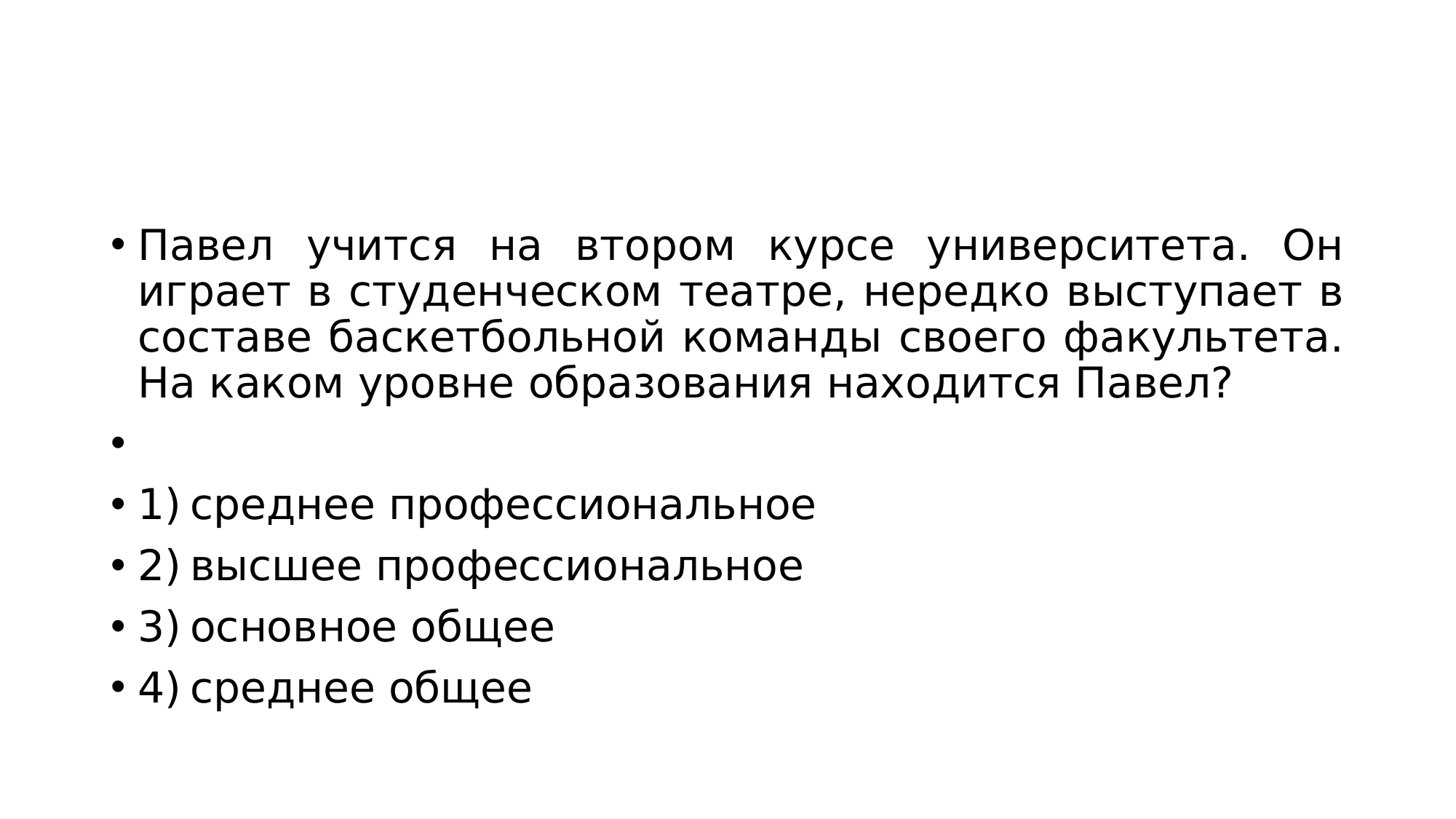

#
Павел учится на втором курсе университета. Он играет в студенческом театре, нередко выступает в составе баскетбольной команды своего факультета. На каком уровне образования находится Павел?

1) среднее профессиональное
2) высшее профессиональное
3) основное общее
4) среднее общее